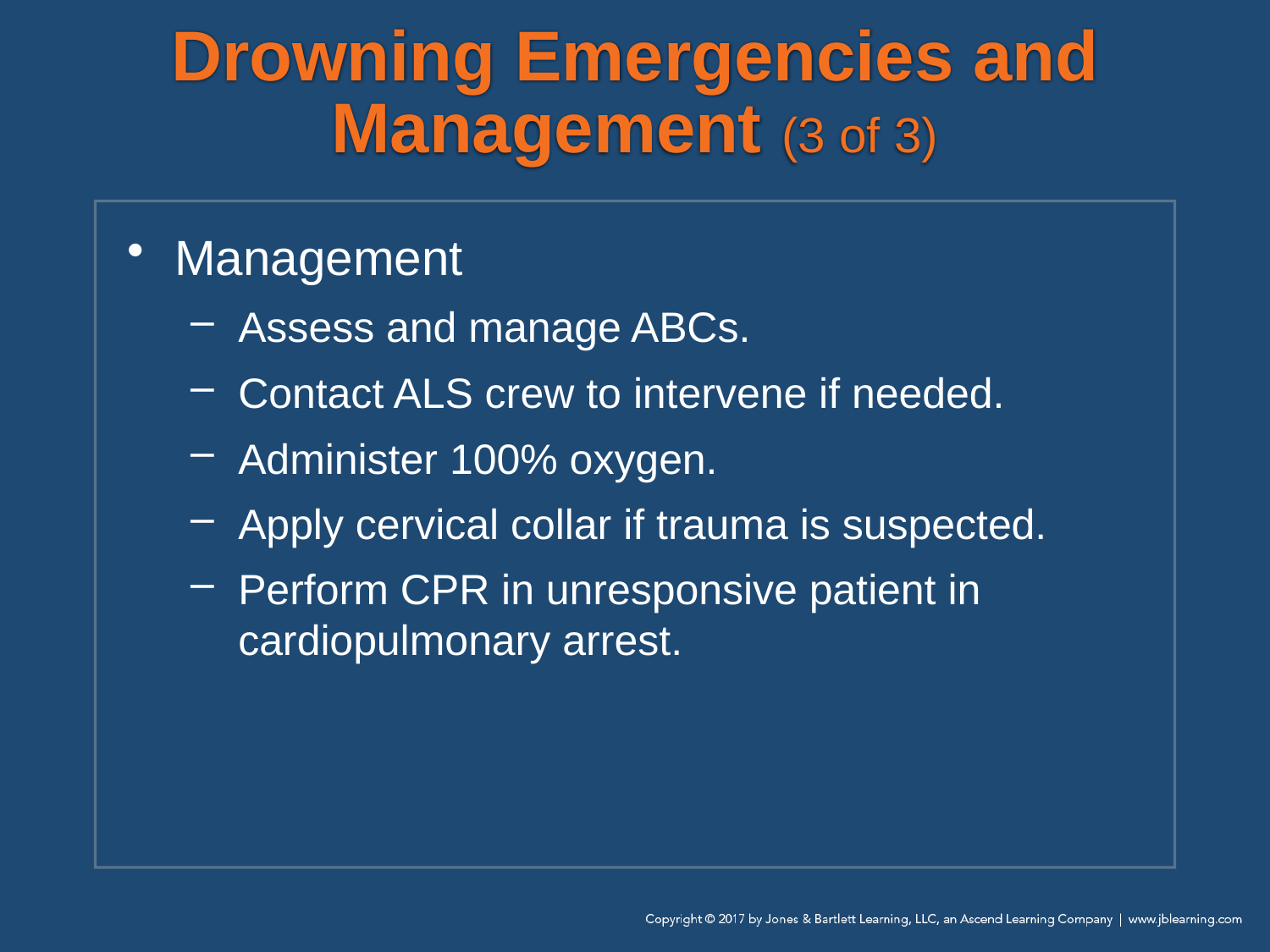

# Drowning Emergencies and Management (3 of 3)
Management
Assess and manage ABCs.
Contact ALS crew to intervene if needed.
Administer 100% oxygen.
Apply cervical collar if trauma is suspected.
Perform CPR in unresponsive patient in cardiopulmonary arrest.